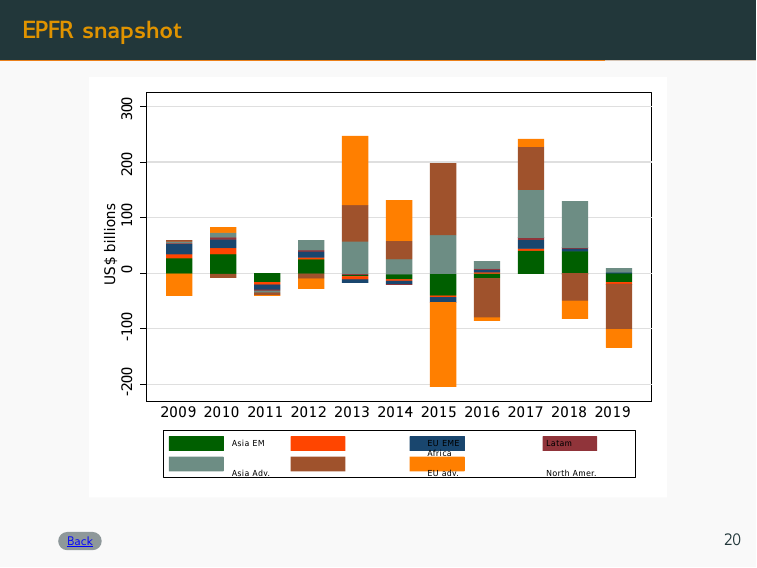

# EPFR snapshot

300

200

US$ billions
-200	-100	0	100

2009 2010 2011 2012 2013 2014 2015 2016 2017 2018 2019

Asia EM	EU EME	Latam	Africa

Asia Adv.	EU adv.	North Amer.

20
Back